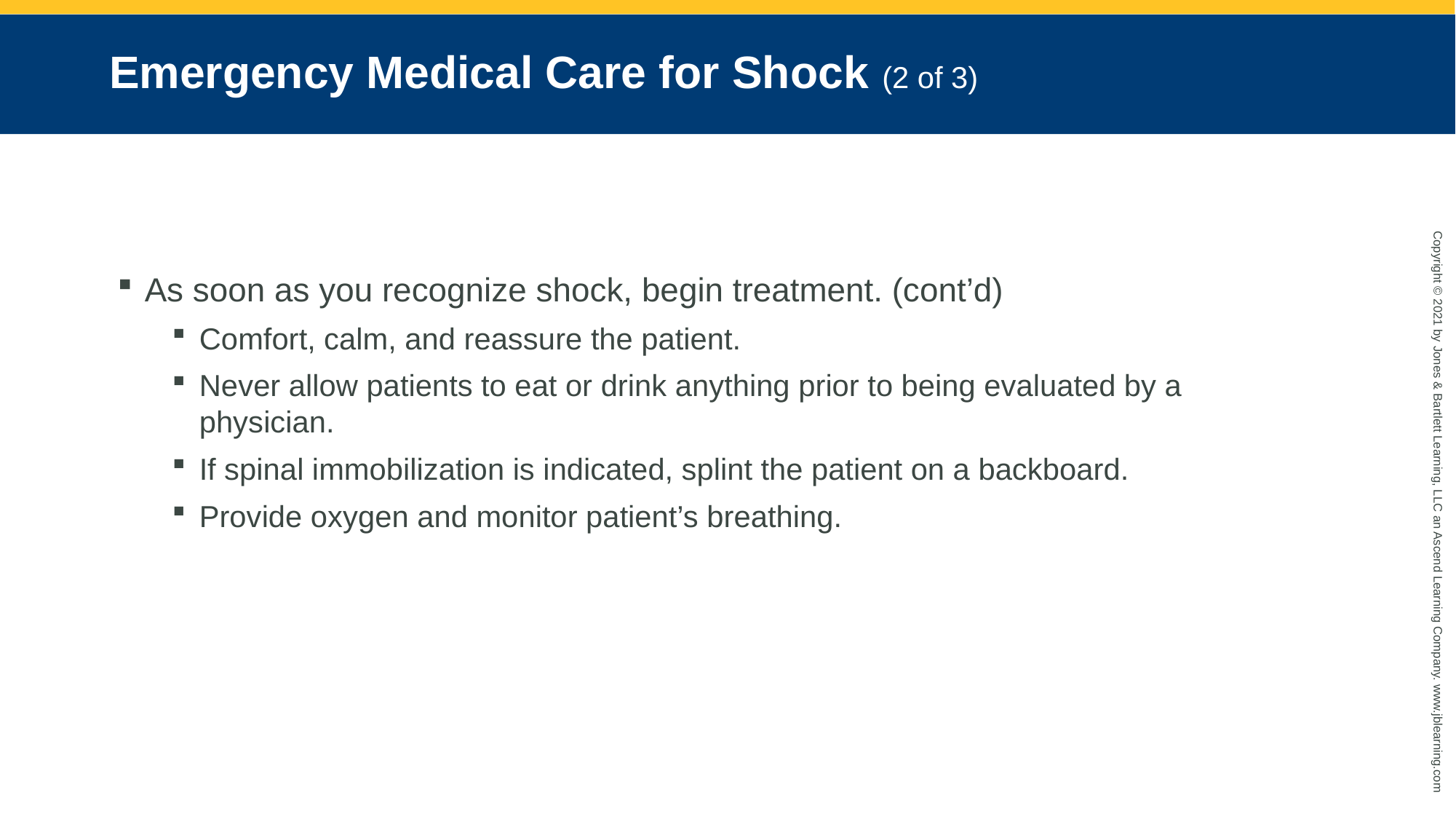

# Emergency Medical Care for Shock (2 of 3)
As soon as you recognize shock, begin treatment. (cont’d)
Comfort, calm, and reassure the patient.
Never allow patients to eat or drink anything prior to being evaluated by a physician.
If spinal immobilization is indicated, splint the patient on a backboard.
Provide oxygen and monitor patient’s breathing.